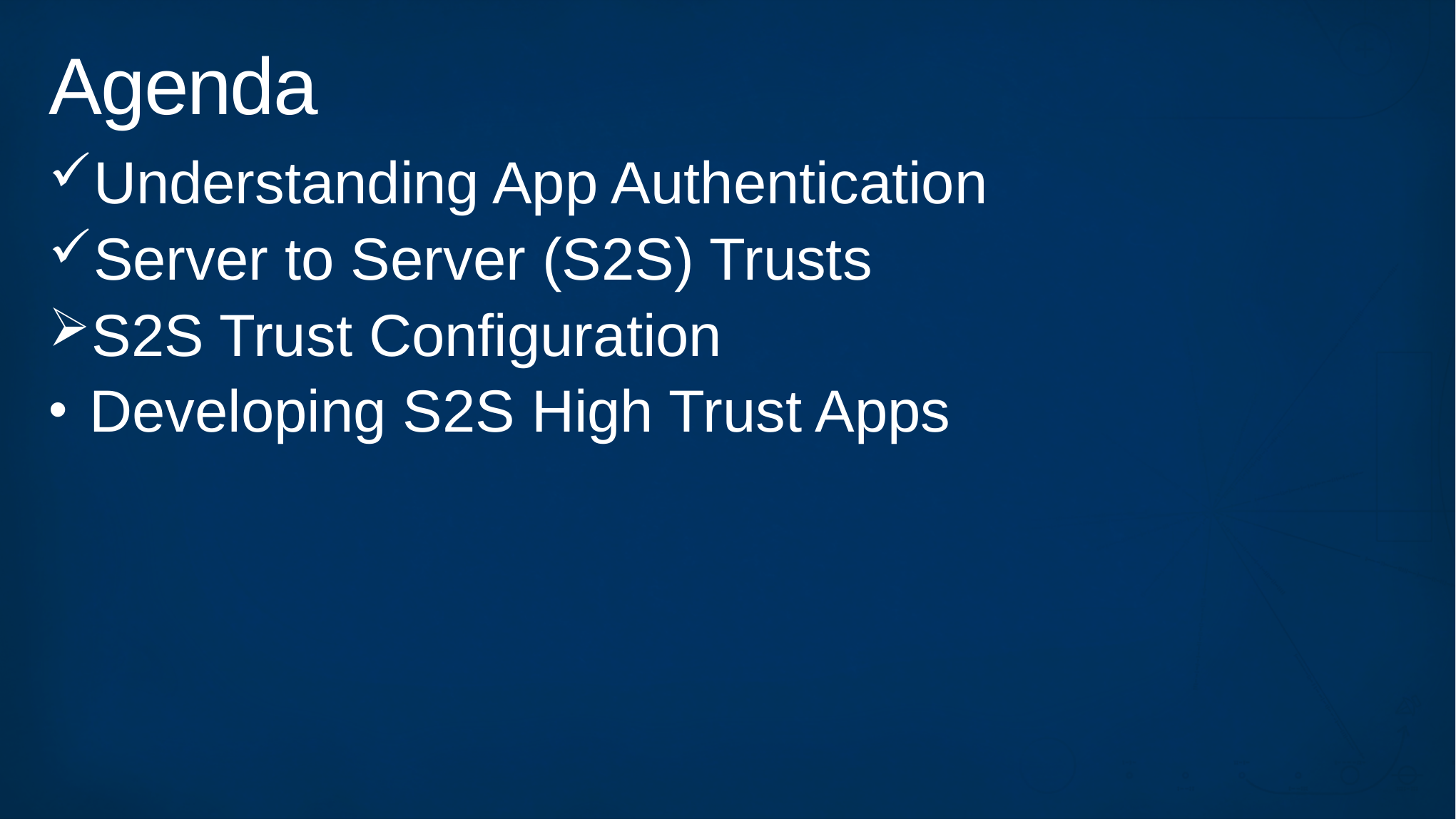

# Agenda
Understanding App Authentication
Server to Server (S2S) Trusts
S2S Trust Configuration
Developing S2S High Trust Apps